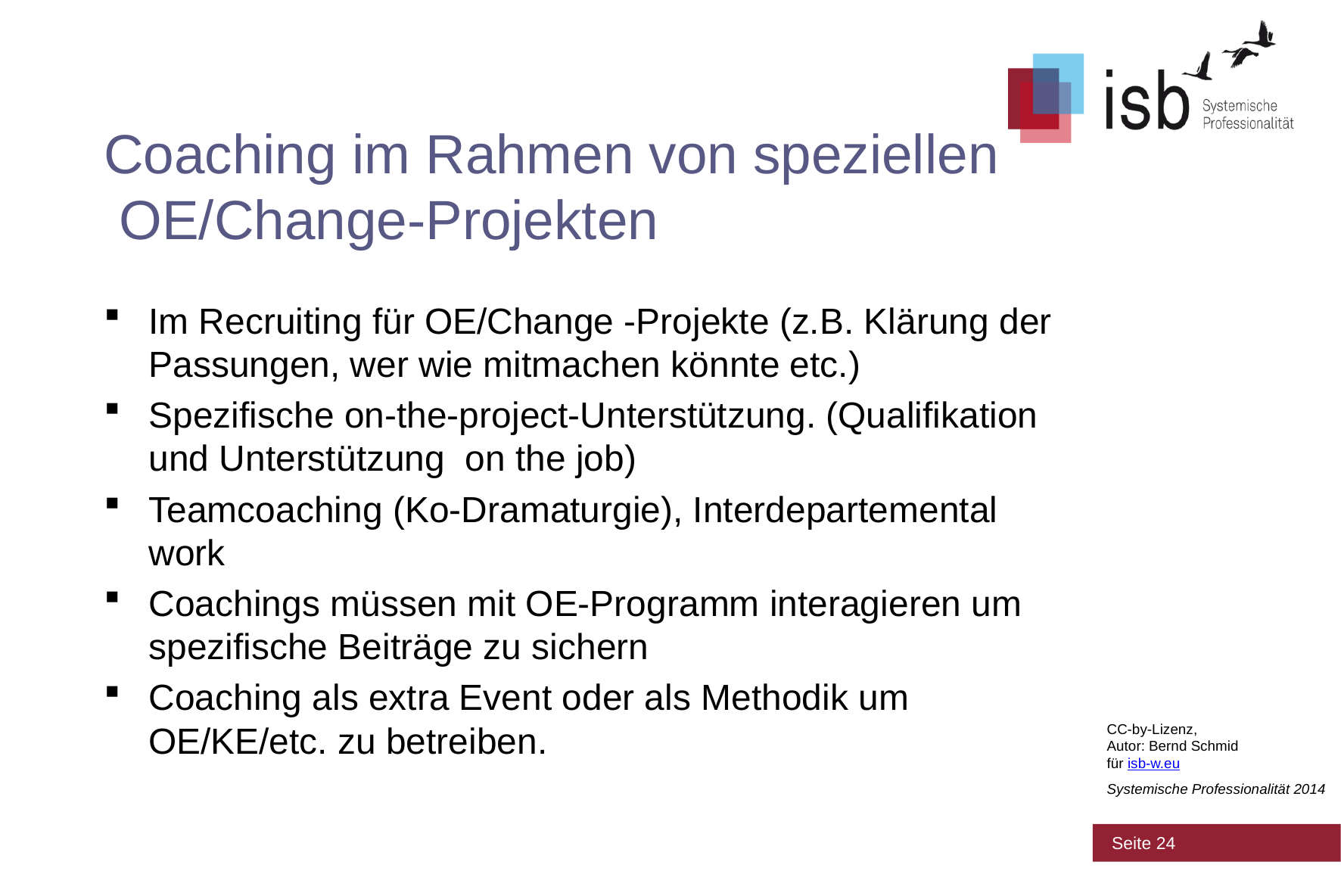

# Coaching im Rahmen von speziellen OE/Change-Projekten
Im Recruiting für OE/Change -Projekte (z.B. Klärung der Passungen, wer wie mitmachen könnte etc.)
Spezifische on-the-project-Unterstützung. (Qualifikation und Unterstützung  on the job)
Teamcoaching (Ko-Dramaturgie), Interdepartemental work
Coachings müssen mit OE-Programm interagieren um spezifische Beiträge zu sichern
Coaching als extra Event oder als Methodik um OE/KE/etc. zu betreiben.
 Seite 24